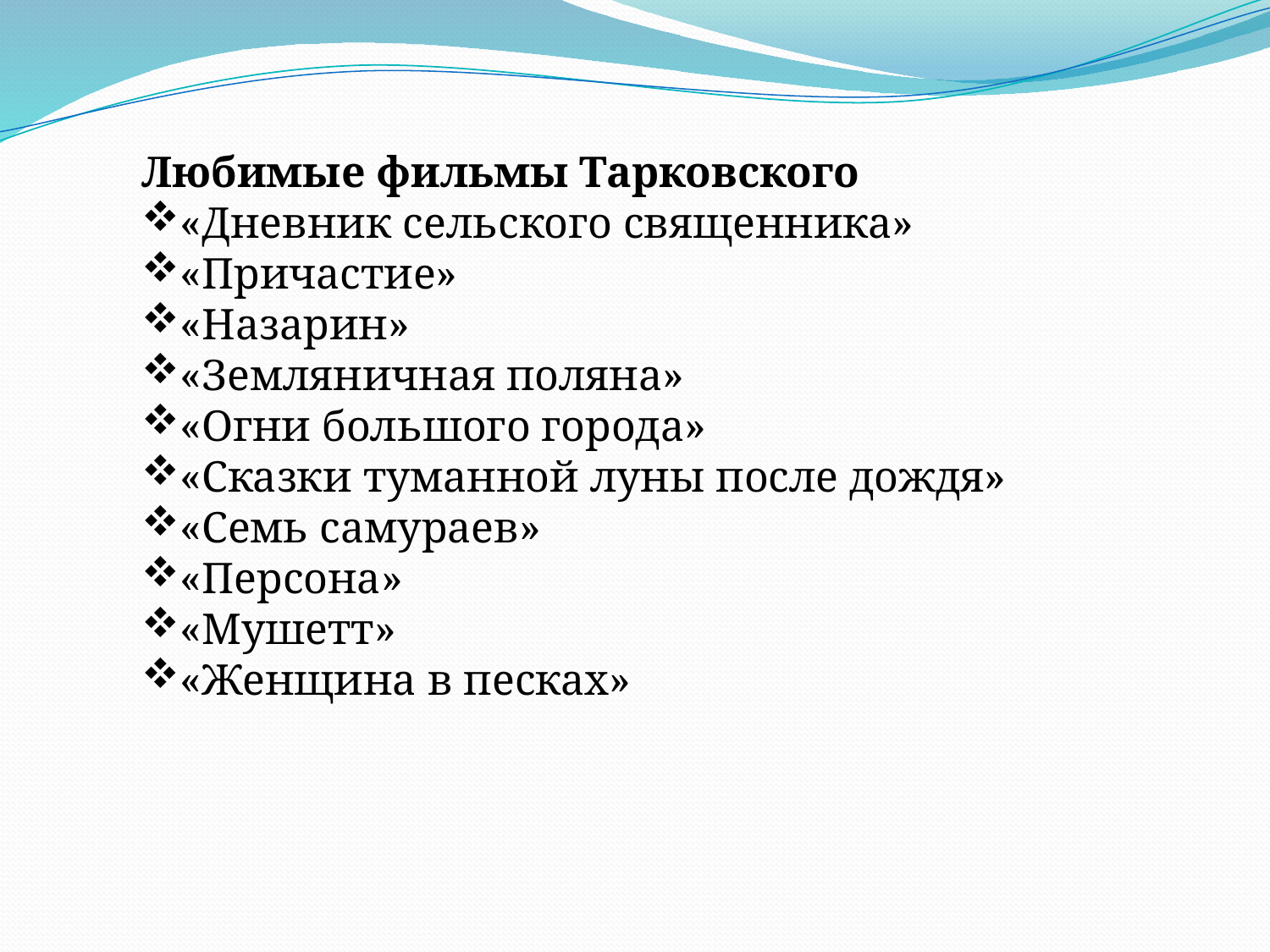

Любимые фильмы Тарковского
«Дневник сельского священника»
«Причастие»
«Назарин»
«Земляничная поляна»
«Огни большого города»
«Сказки туманной луны после дождя»
«Семь самураев»
«Персона»
«Мушетт»
«Женщина в песках»